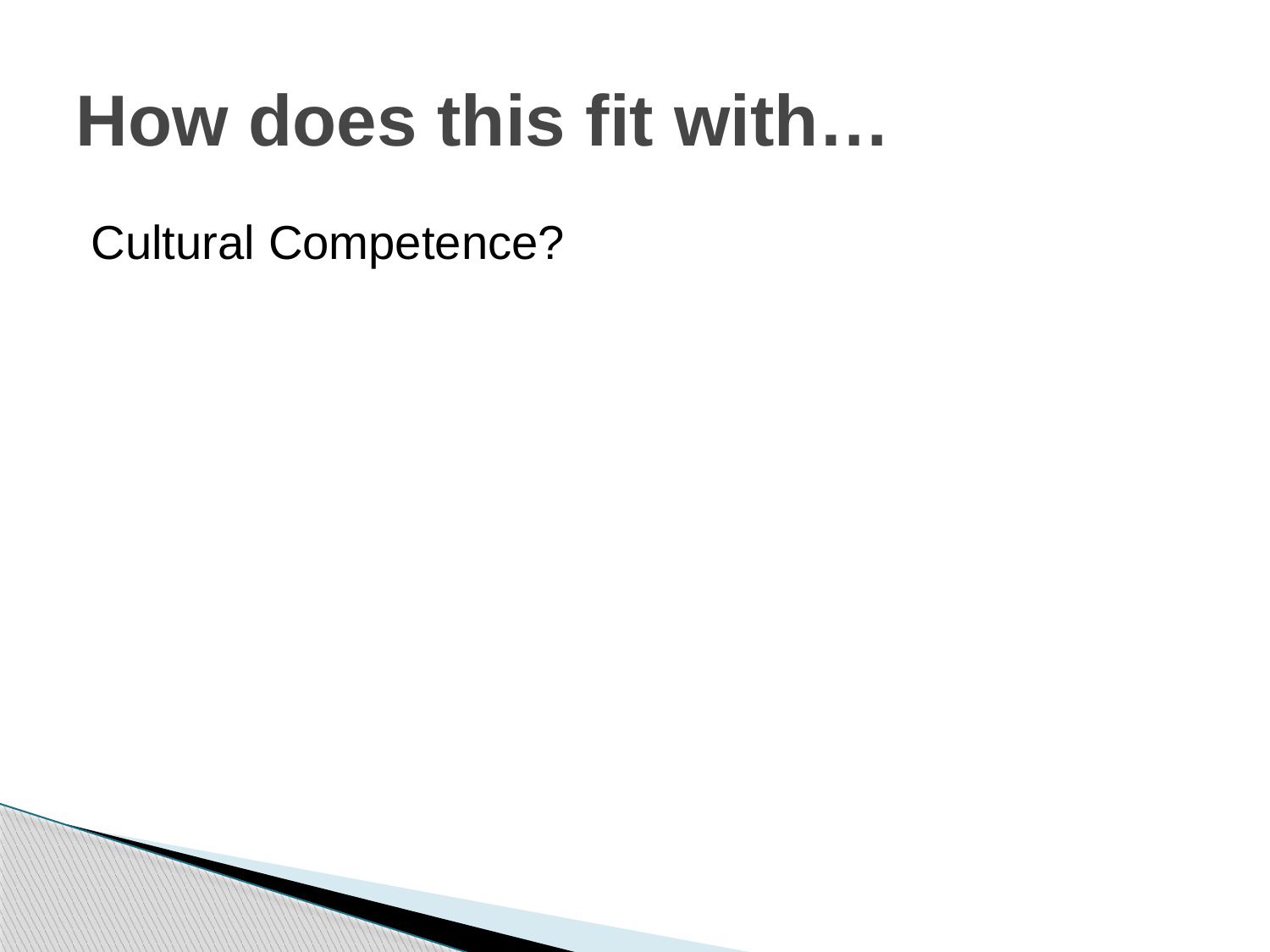

# How does this fit with…
Cultural Competence?